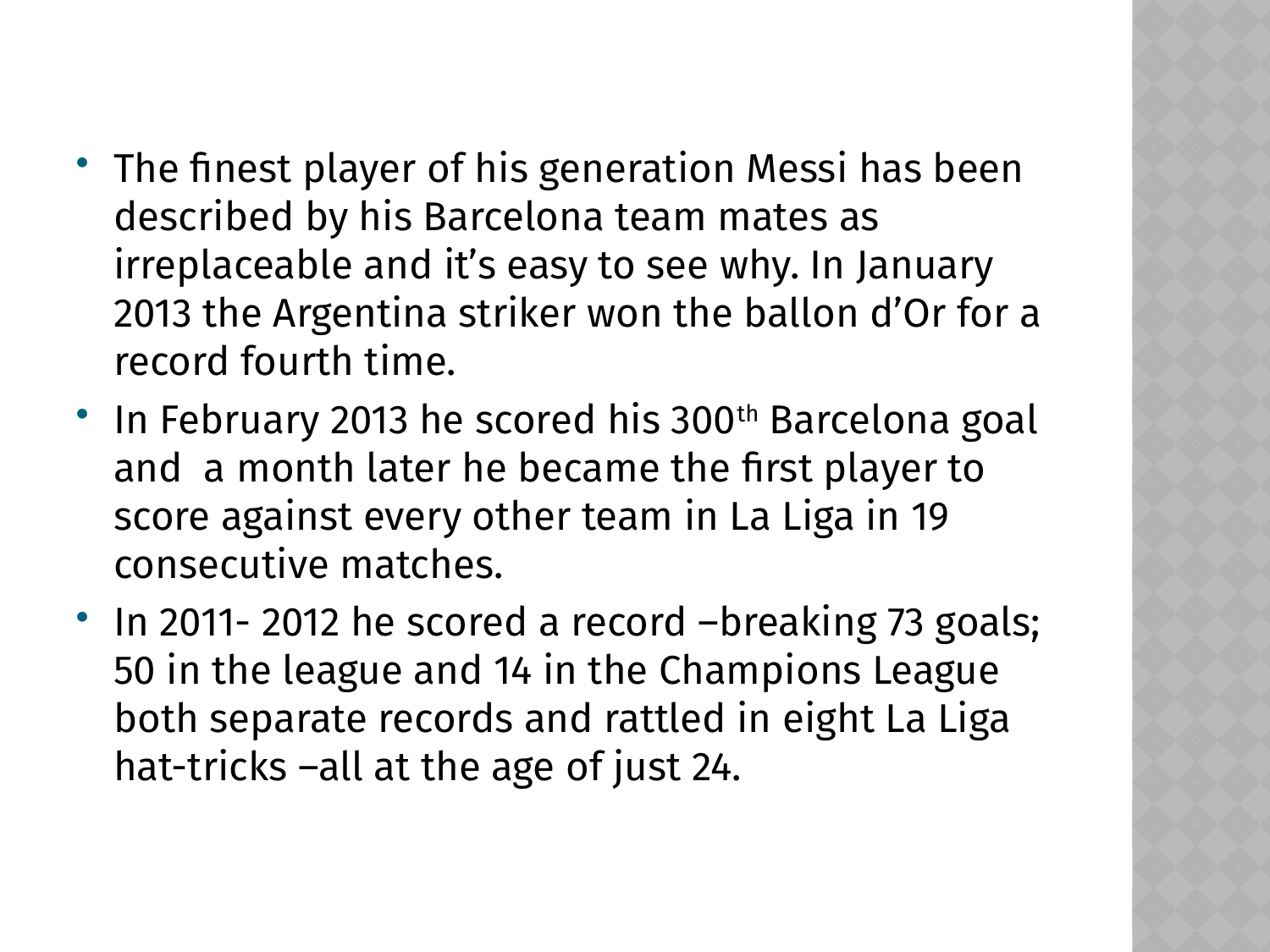

The finest player of his generation Messi has been described by his Barcelona team mates as irreplaceable and it’s easy to see why. In January 2013 the Argentina striker won the ballon d’Or for a record fourth time.
In February 2013 he scored his 300th Barcelona goal and  a month later he became the first player to score against every other team in La Liga in 19 consecutive matches.
In 2011- 2012 he scored a record –breaking 73 goals; 50 in the league and 14 in the Champions League both separate records and rattled in eight La Liga hat-tricks –all at the age of just 24.